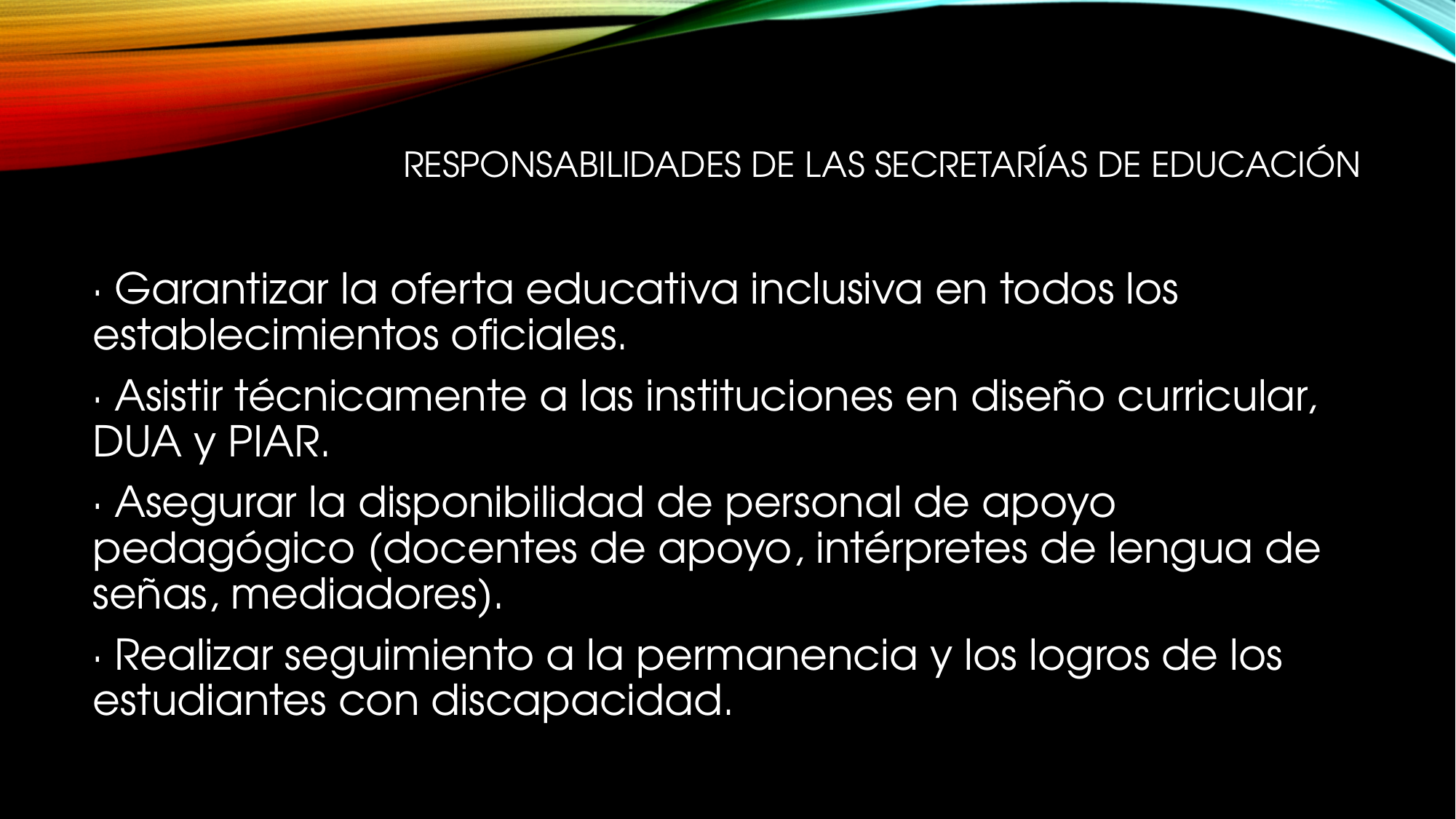

# Responsabilidades de las Secretarías de Educación
· Garantizar la oferta educativa inclusiva en todos los establecimientos oficiales.
· Asistir técnicamente a las instituciones en diseño curricular, DUA y PIAR.
· Asegurar la disponibilidad de personal de apoyo pedagógico (docentes de apoyo, intérpretes de lengua de señas, mediadores).
· Realizar seguimiento a la permanencia y los logros de los estudiantes con discapacidad.